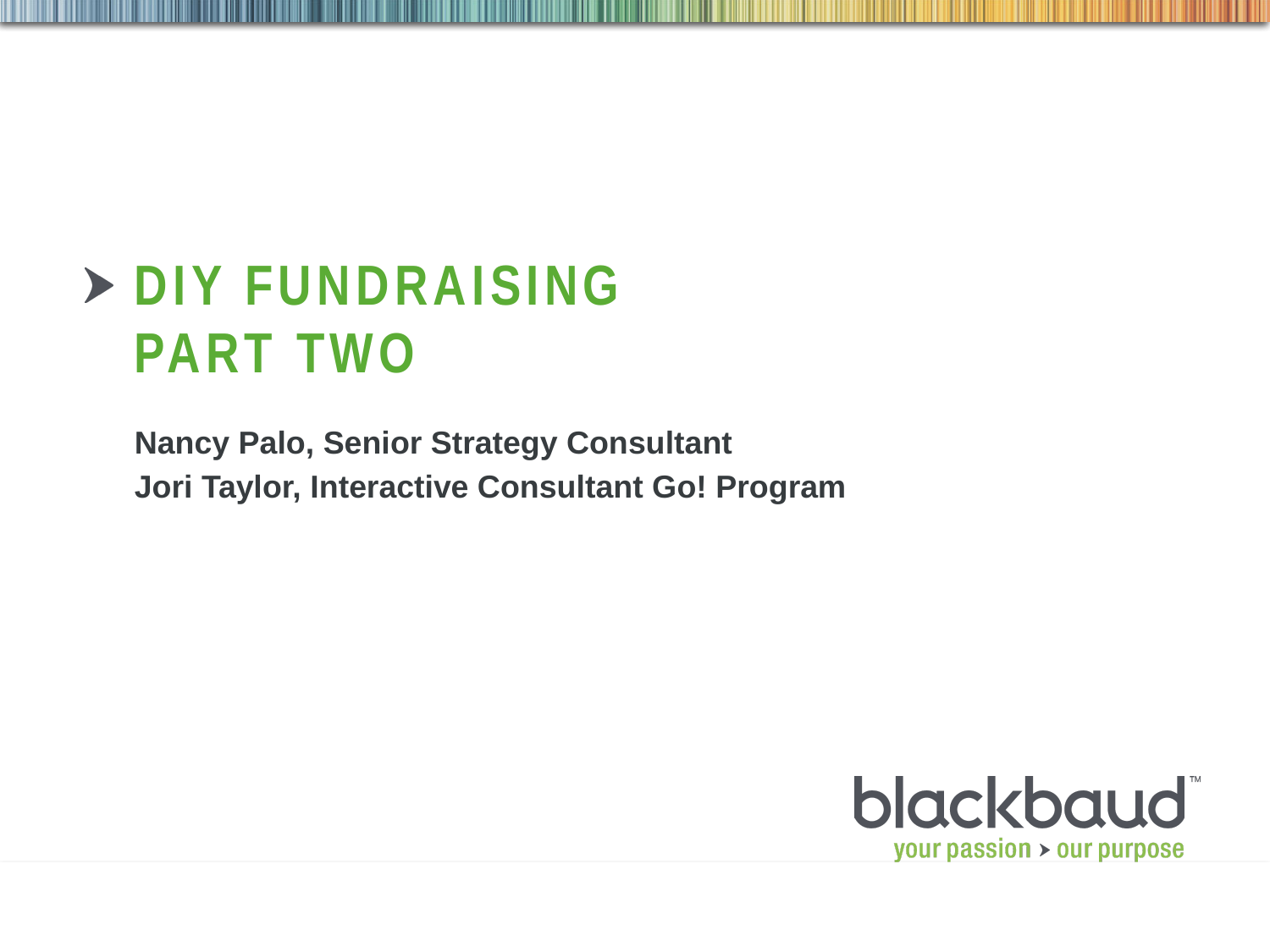

# DIY Fundraising Part Two
Nancy Palo, Senior Strategy Consultant
Jori Taylor, Interactive Consultant Go! Program